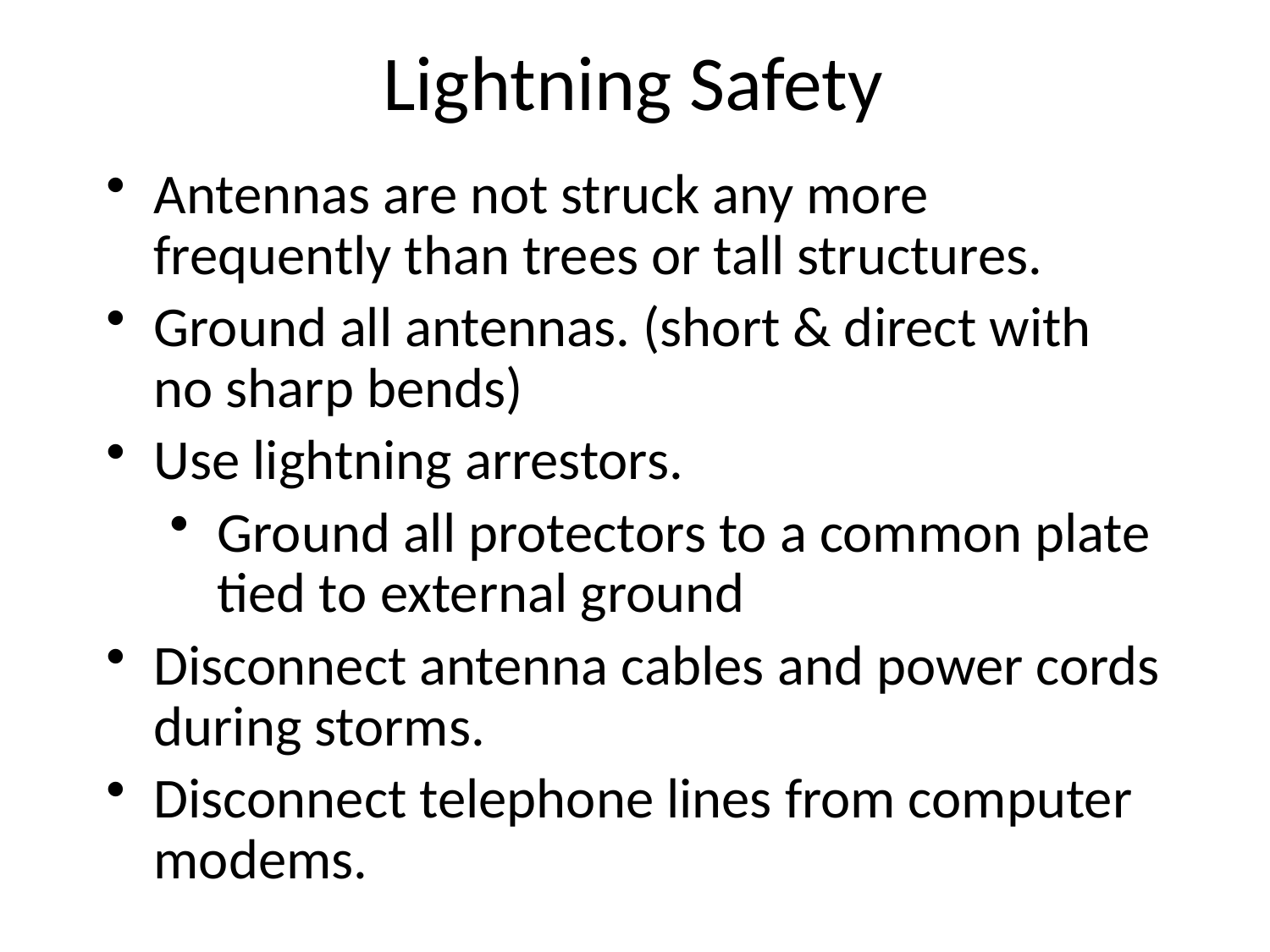

Lightning Safety
Antennas are not struck any more frequently than trees or tall structures.
Ground all antennas. (short & direct with no sharp bends)
Use lightning arrestors.
Ground all protectors to a common plate tied to external ground
Disconnect antenna cables and power cords during storms.
Disconnect telephone lines from computer modems.